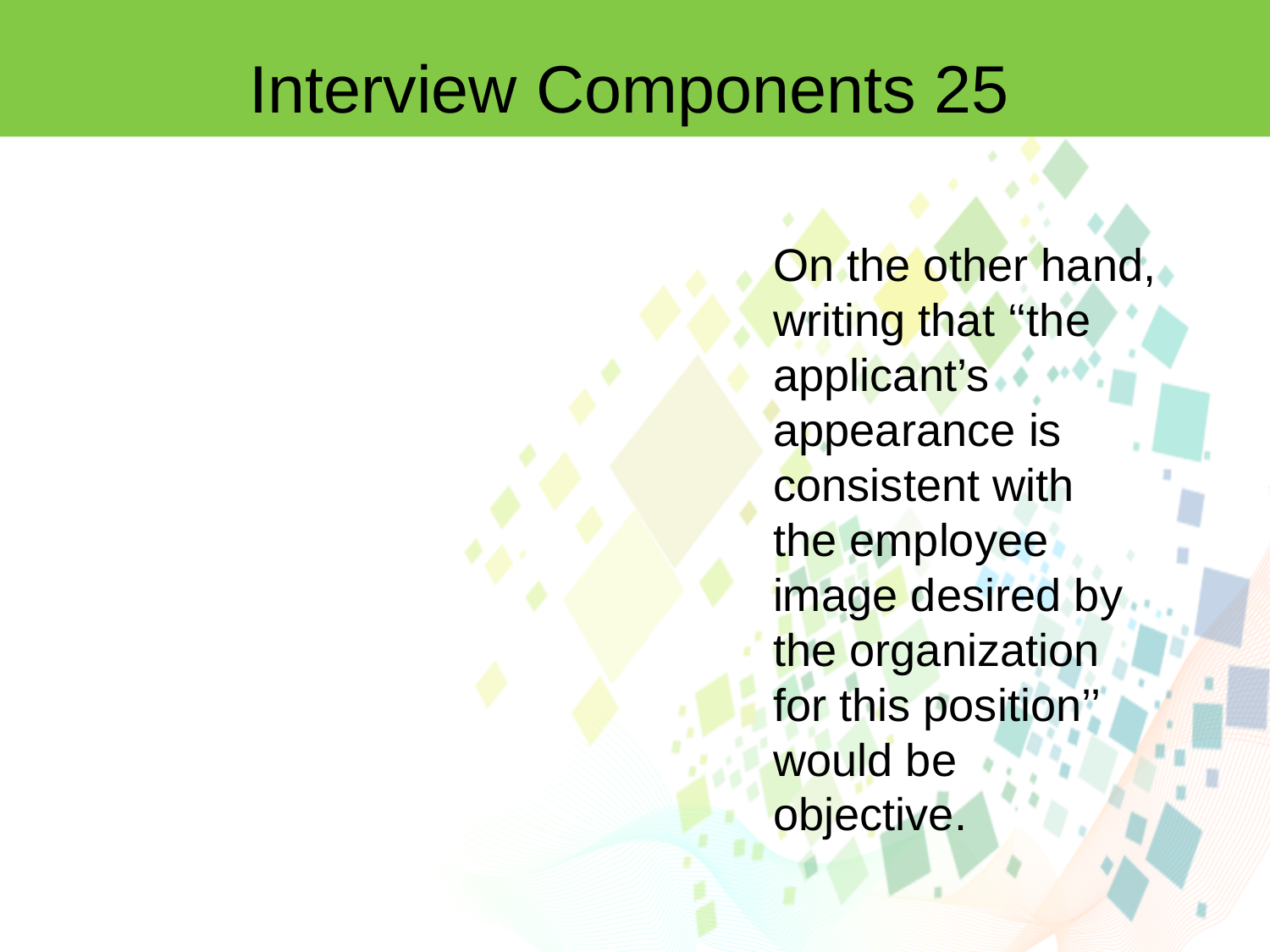

Interview Components 25
On the other hand, writing that ‘‘the applicant’s appearance is consistent with
the employee image desired by the organization for this position’’ would be objective.